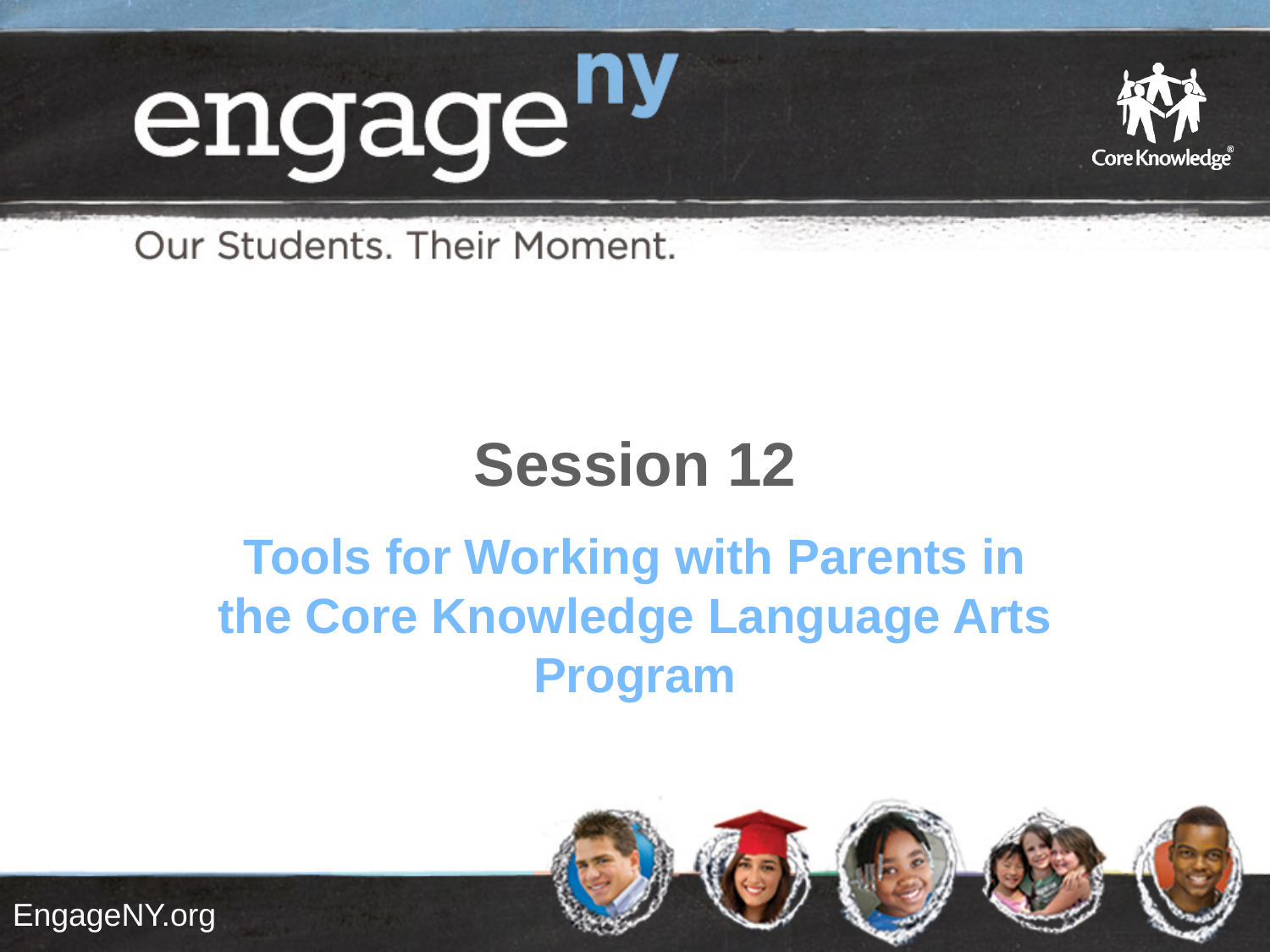

# Session 12
Tools for Working with Parents in the Core Knowledge Language Arts Program

EngageNY.org